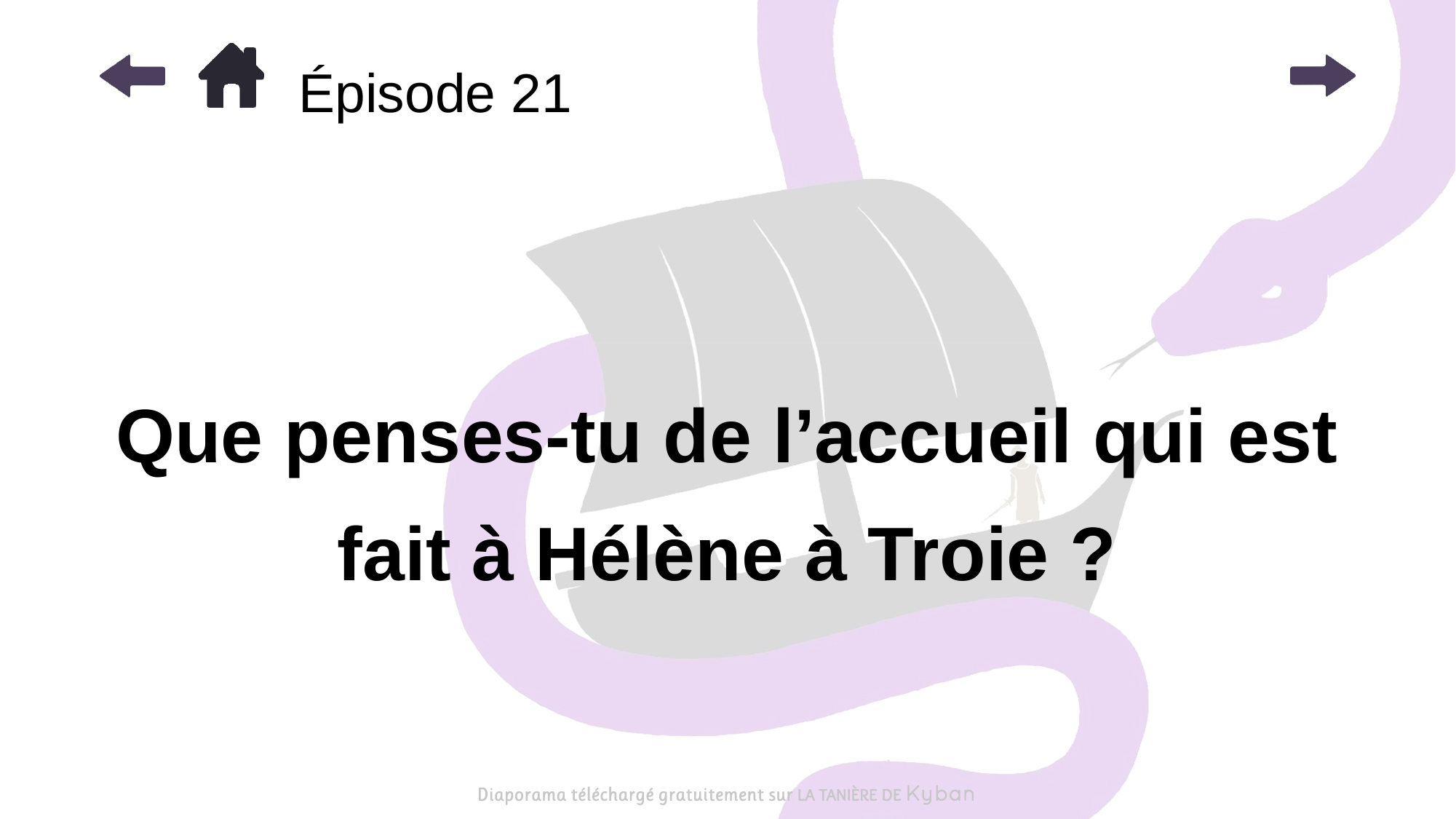

# Épisode 21
Que penses-tu de l’accueil qui est fait à Hélène à Troie ?